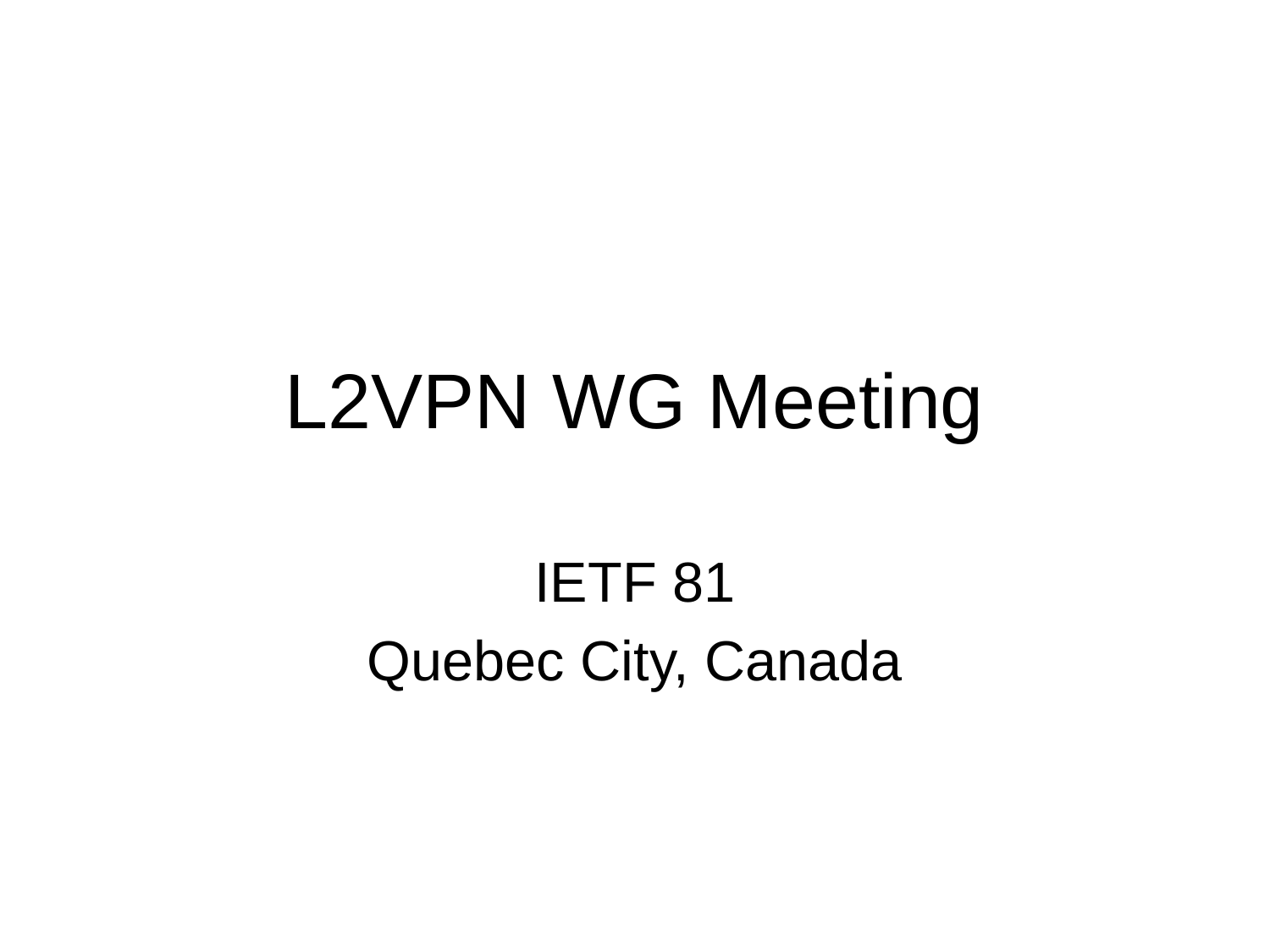

# L2VPN WG Meeting
IETF 81
Quebec City, Canada